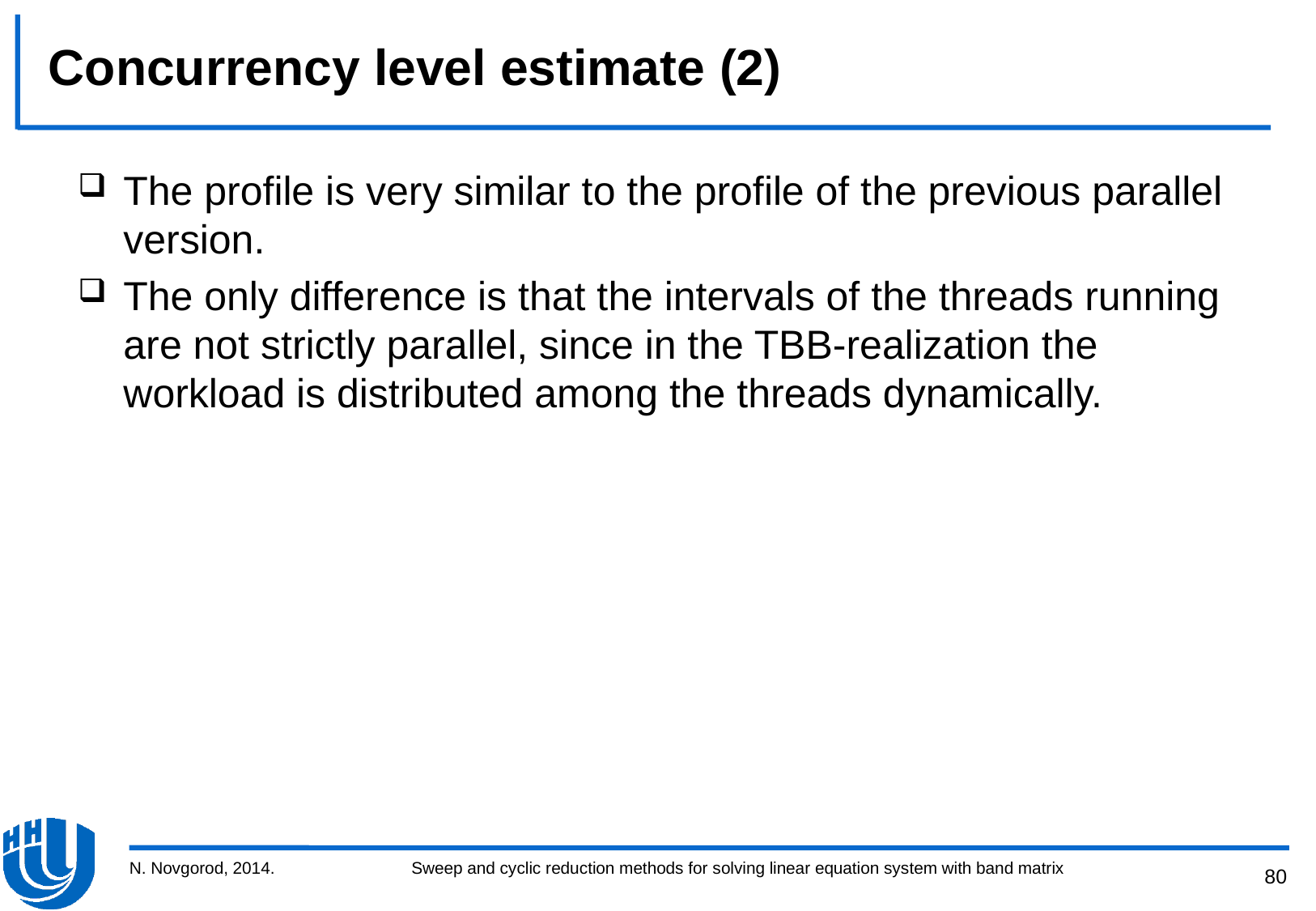

# Concurrency level estimate (2)
The profile is very similar to the profile of the previous parallel version.
The only difference is that the intervals of the threads running are not strictly parallel, since in the TBB-realization the workload is distributed among the threads dynamically.
N. Novgorod, 2014.
Sweep and cyclic reduction methods for solving linear equation system with band matrix